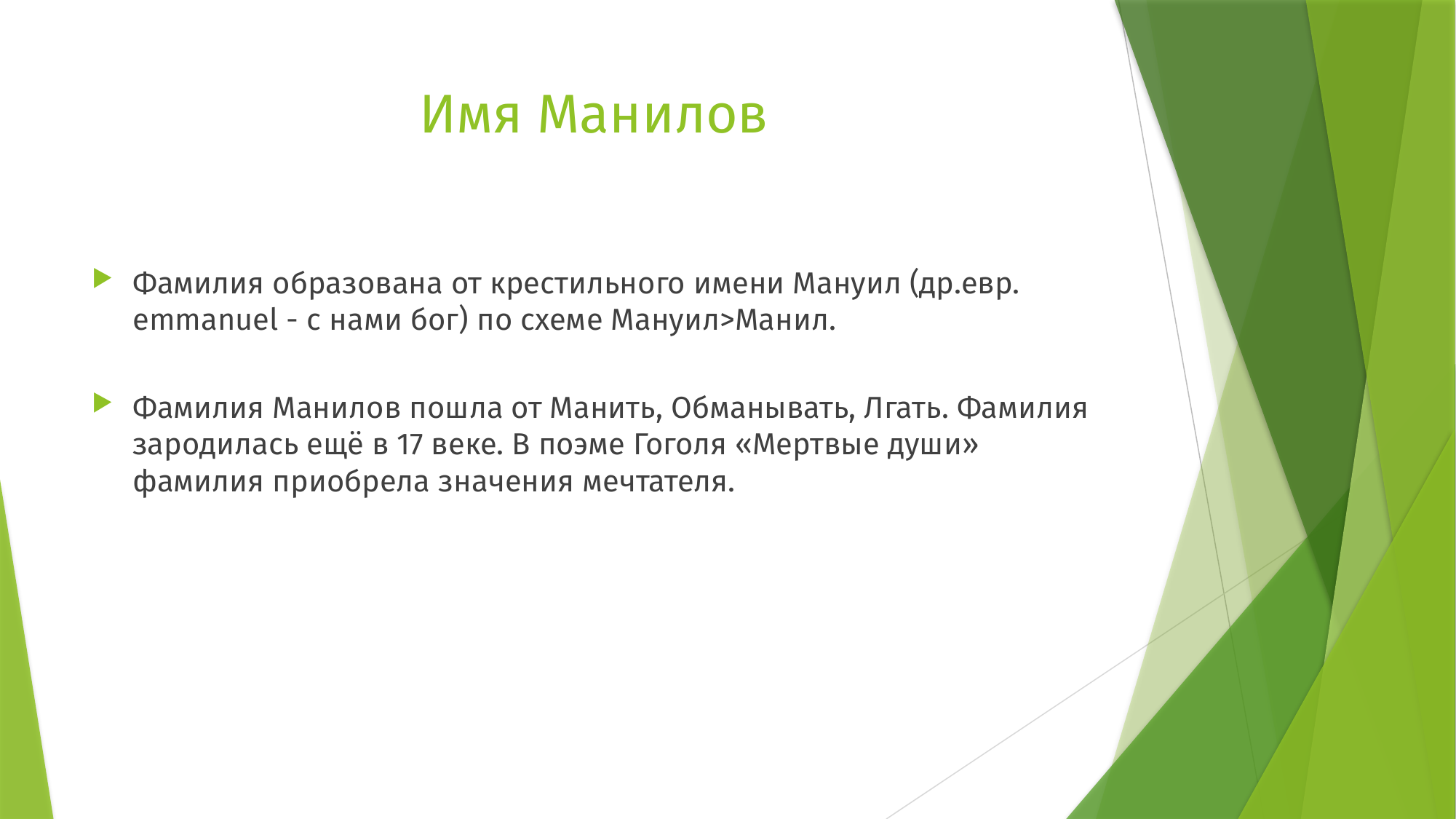

# Имя Манилов
Фамилия образована от крестильного имени Мануил (др.евр. emmanuel - с нами бог) по схеме Мануил>Манил.
Фамилия Манилов пошла от Манить, Обманывать, Лгать. Фамилия зародилась ещё в 17 веке. В поэме Гоголя «Мертвые души» фамилия приобрела значения мечтателя.